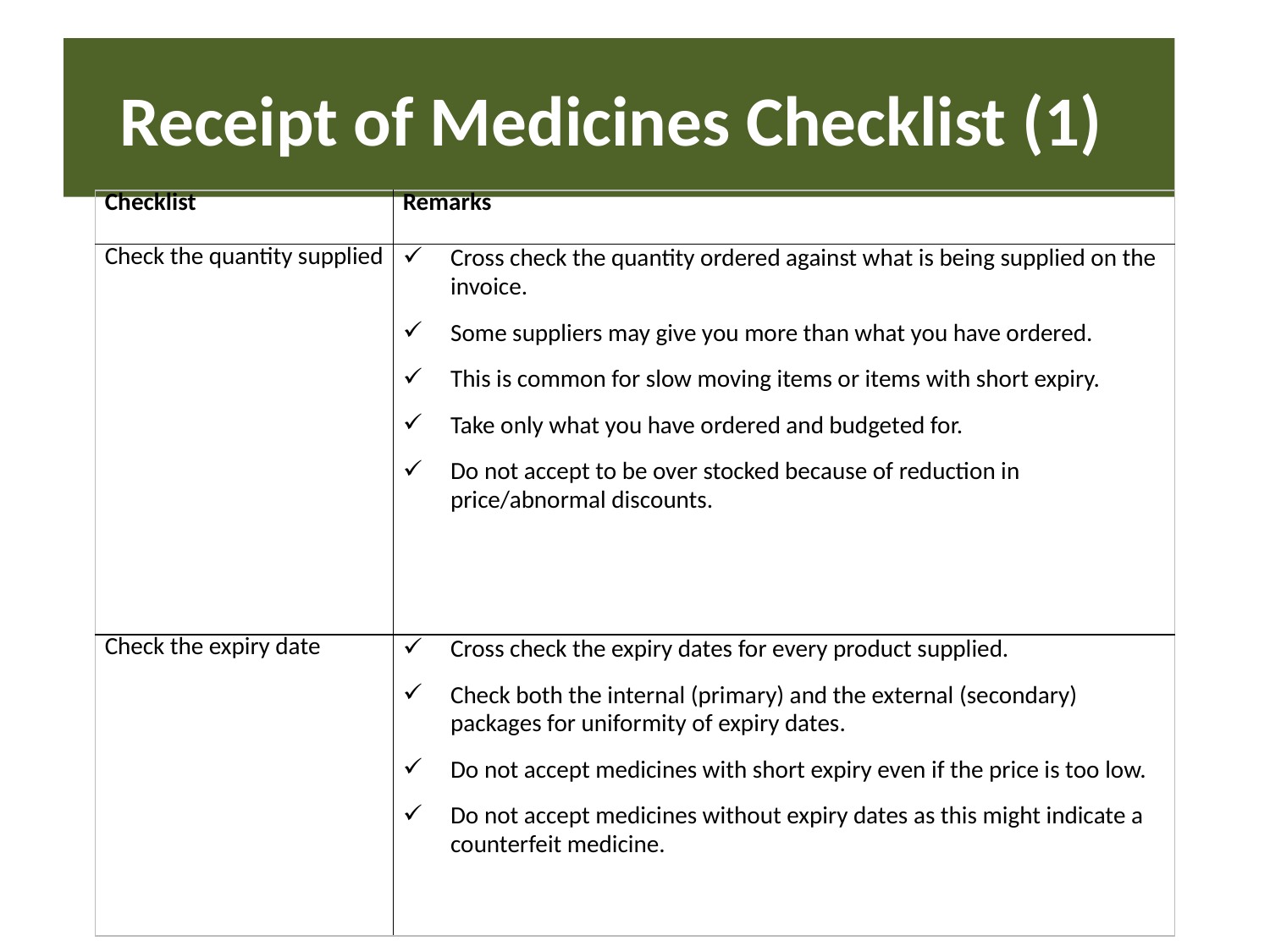

# Receipt of Medicines Checklist (1)
| Checklist | Remarks |
| --- | --- |
| Check the quantity supplied | Cross check the quantity ordered against what is being supplied on the invoice. Some suppliers may give you more than what you have ordered. This is common for slow moving items or items with short expiry. Take only what you have ordered and budgeted for. Do not accept to be over stocked because of reduction in price/abnormal discounts. |
| Check the expiry date | Cross check the expiry dates for every product supplied. Check both the internal (primary) and the external (secondary) packages for uniformity of expiry dates. Do not accept medicines with short expiry even if the price is too low. Do not accept medicines without expiry dates as this might indicate a counterfeit medicine. |